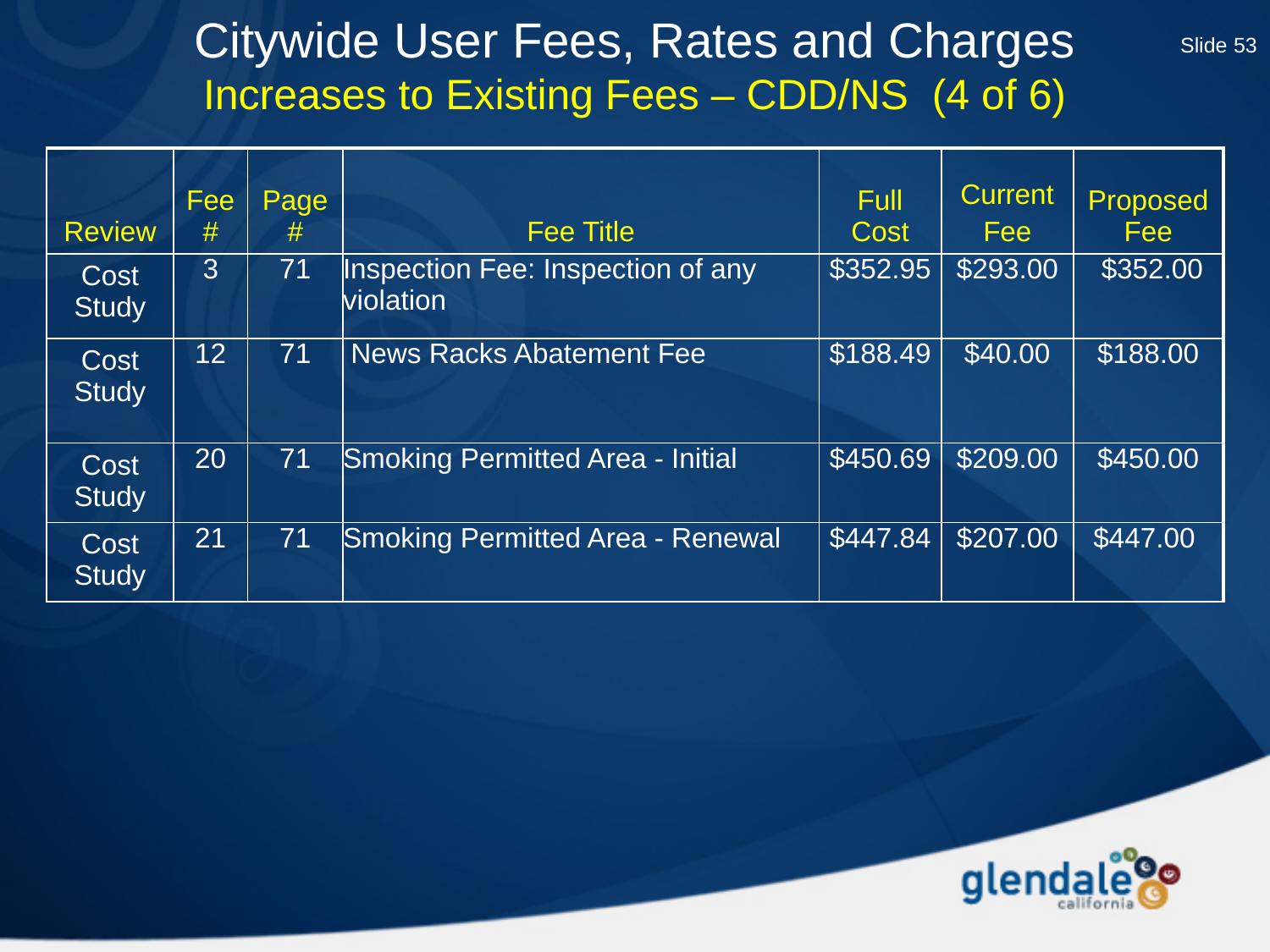

Citywide User Fees, Rates and Charges
Increases to Existing Fees – CDD/NS  (4 of 6)
Slide 53
| Review | Fee # | Page # | Fee Title | Full Cost | Current Fee | Proposed Fee |
| --- | --- | --- | --- | --- | --- | --- |
| Cost Study | 3 | 71 | Inspection Fee: Inspection of any violation | $352.95 | $293.00 | $352.00 |
| Cost Study | 12 | 71 | News Racks Abatement Fee | $188.49 | $40.00 | $188.00 |
| Cost Study | 20 | 71 | Smoking Permitted Area - Initial | $450.69 | $209.00 | $450.00 |
| Cost Study | 21 | 71 | Smoking Permitted Area - Renewal | $447.84 | $207.00 | $447.00 |